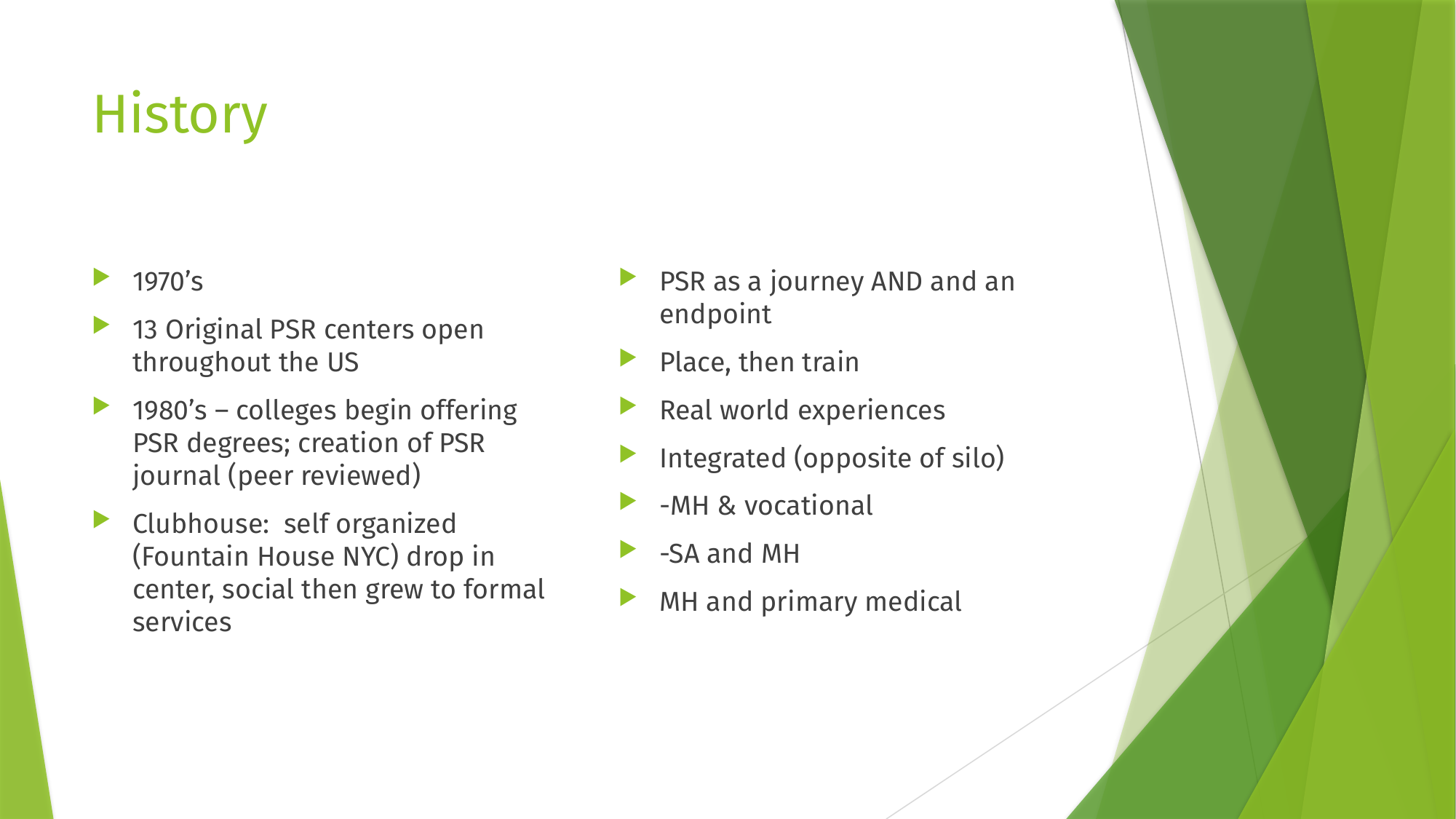

# History
1970’s
13 Original PSR centers open throughout the US
1980’s – colleges begin offering PSR degrees; creation of PSR journal (peer reviewed)
Clubhouse:  self organized (Fountain House NYC) drop in center, social then grew to formal services
PSR as a journey AND and an endpoint
Place, then train
Real world experiences
Integrated (opposite of silo)
-MH & vocational
-SA and MH
MH and primary medical